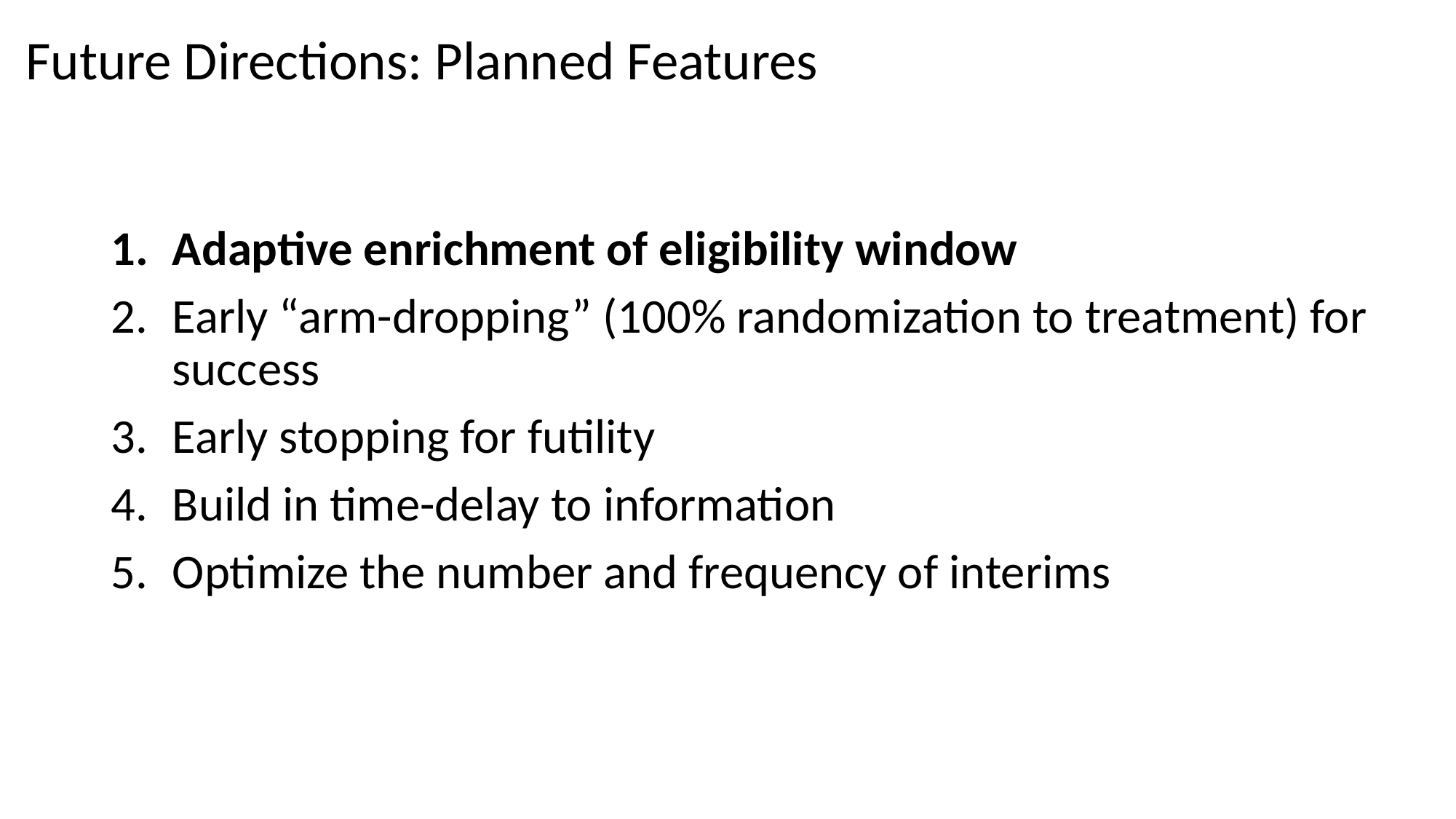

# Future Directions: Planned Features
Adaptive enrichment of eligibility window
Early “arm-dropping” (100% randomization to treatment) for success
Early stopping for futility
Build in time-delay to information
Optimize the number and frequency of interims